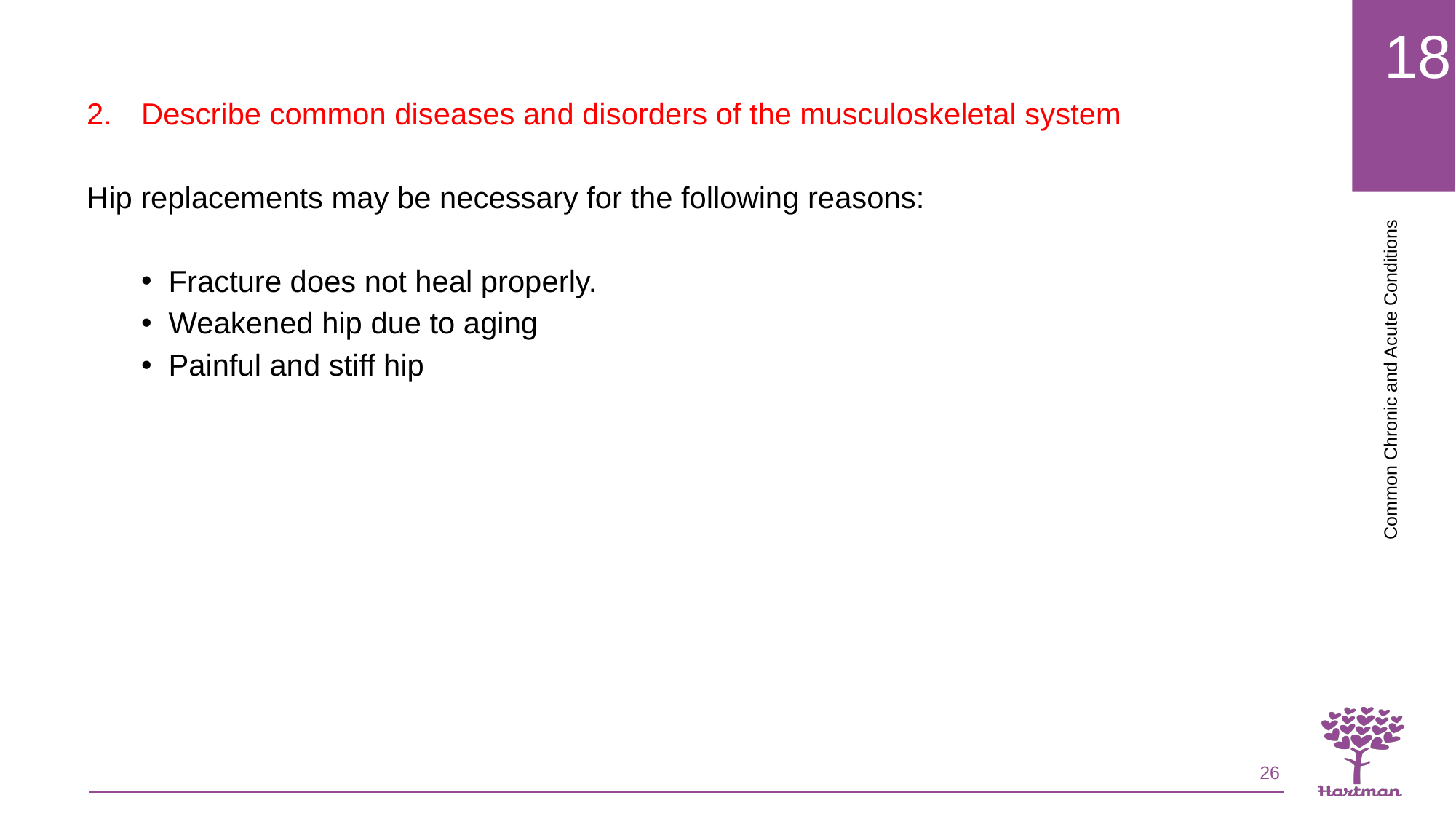

Describe common diseases and disorders of the musculoskeletal system

Hip replacements may be necessary for the following reasons:

Fracture does not heal properly.
Weakened hip due to aging
Painful and stiff hip
26